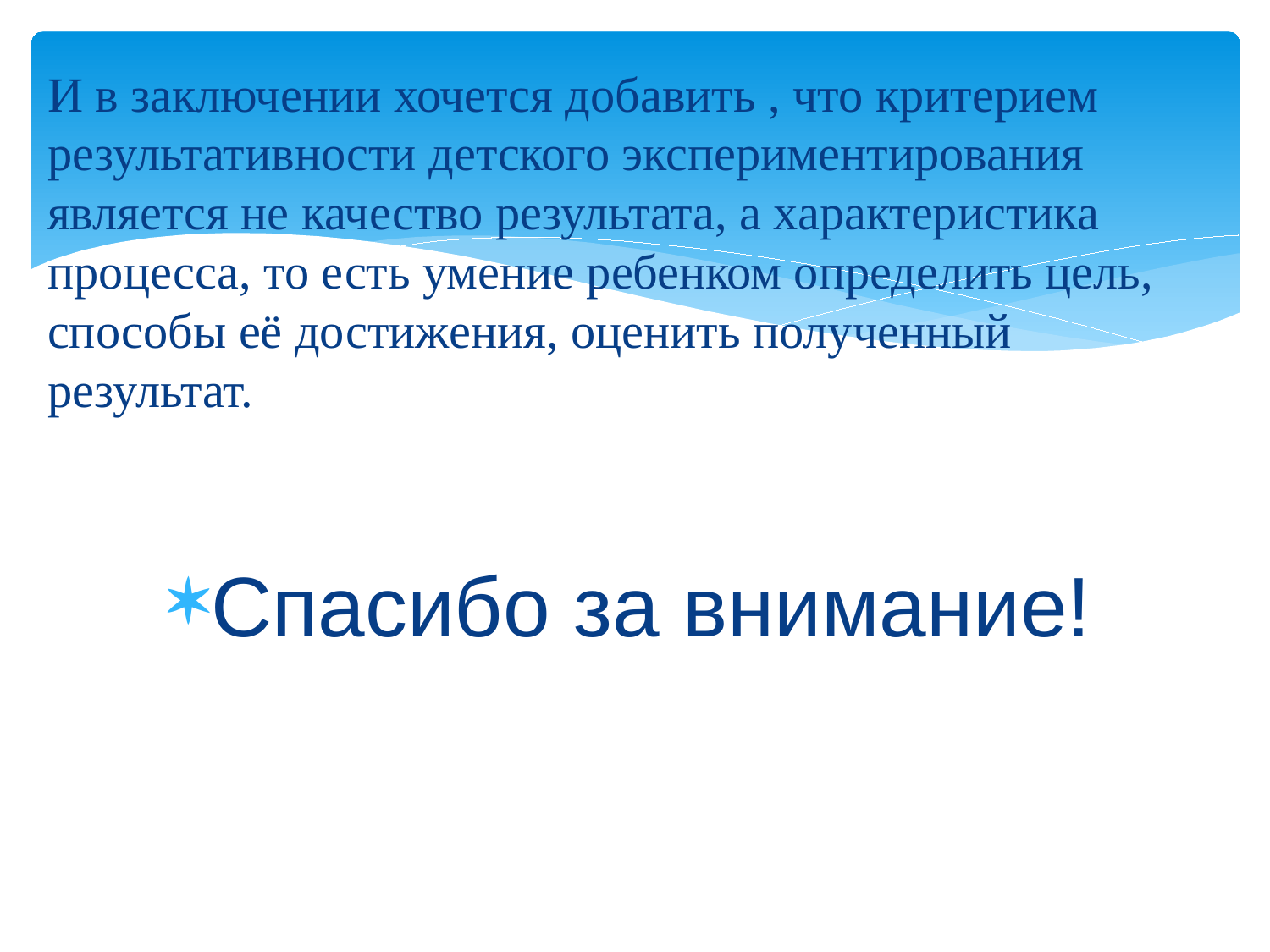

И в заключении хочется добавить , что критерием результативности детского экспериментирования является не качество результата, а характеристика процесса, то есть умение ребенком определить цель, способы её достижения, оценить полученный результат.

Спасибо за внимание!